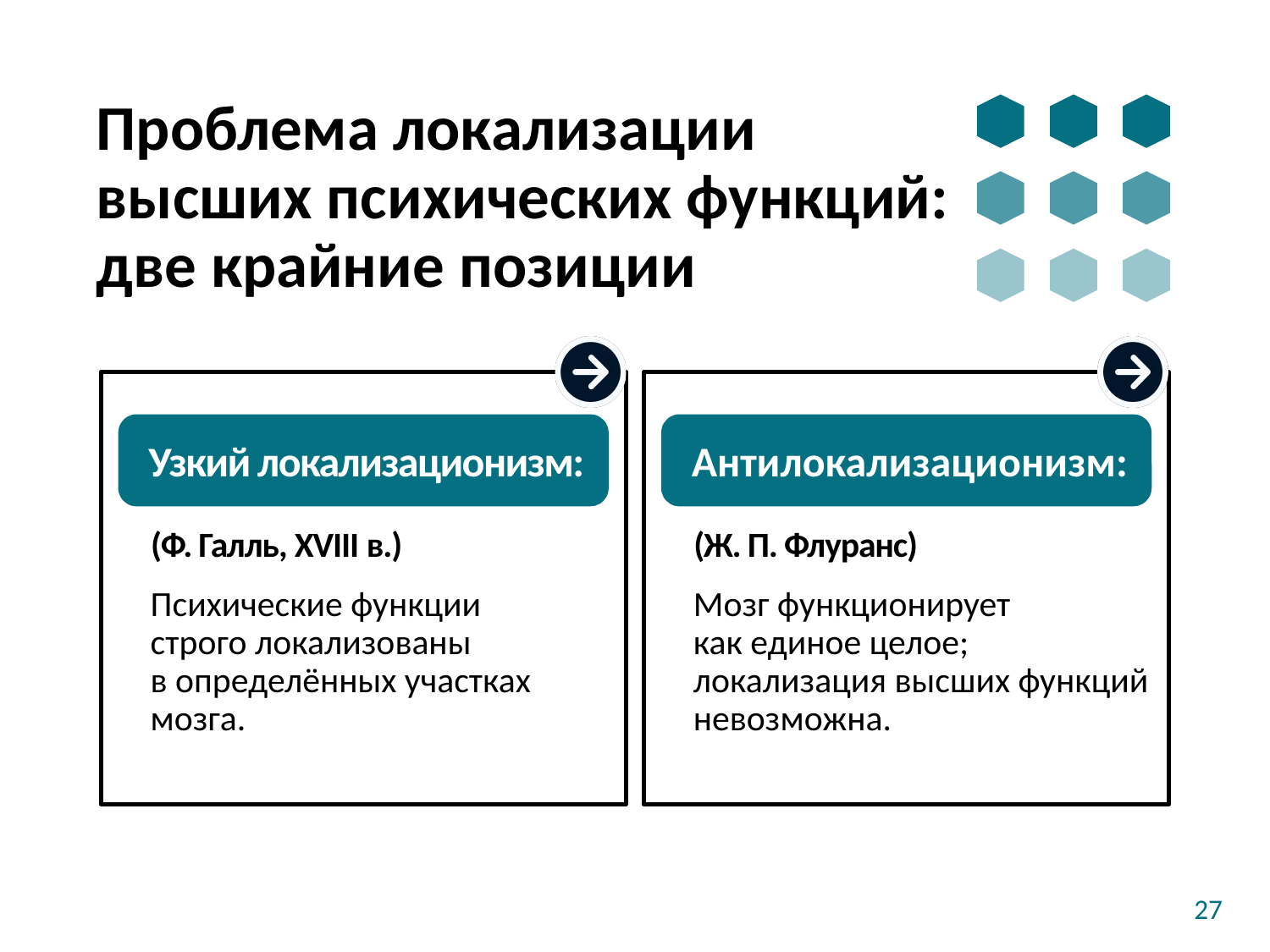

# Проблема локализации высших психических функций: две крайние позиции

(Ф. Галль, XVIII в.)
Психические функции
строго локализованы
в определённых участках мозга.
(Ж. П. Флуранс)
Мозг функционирует
как единое целое; локализация высших функций невозможна.
Узкий локализационизм:
Антилокализационизм:
27